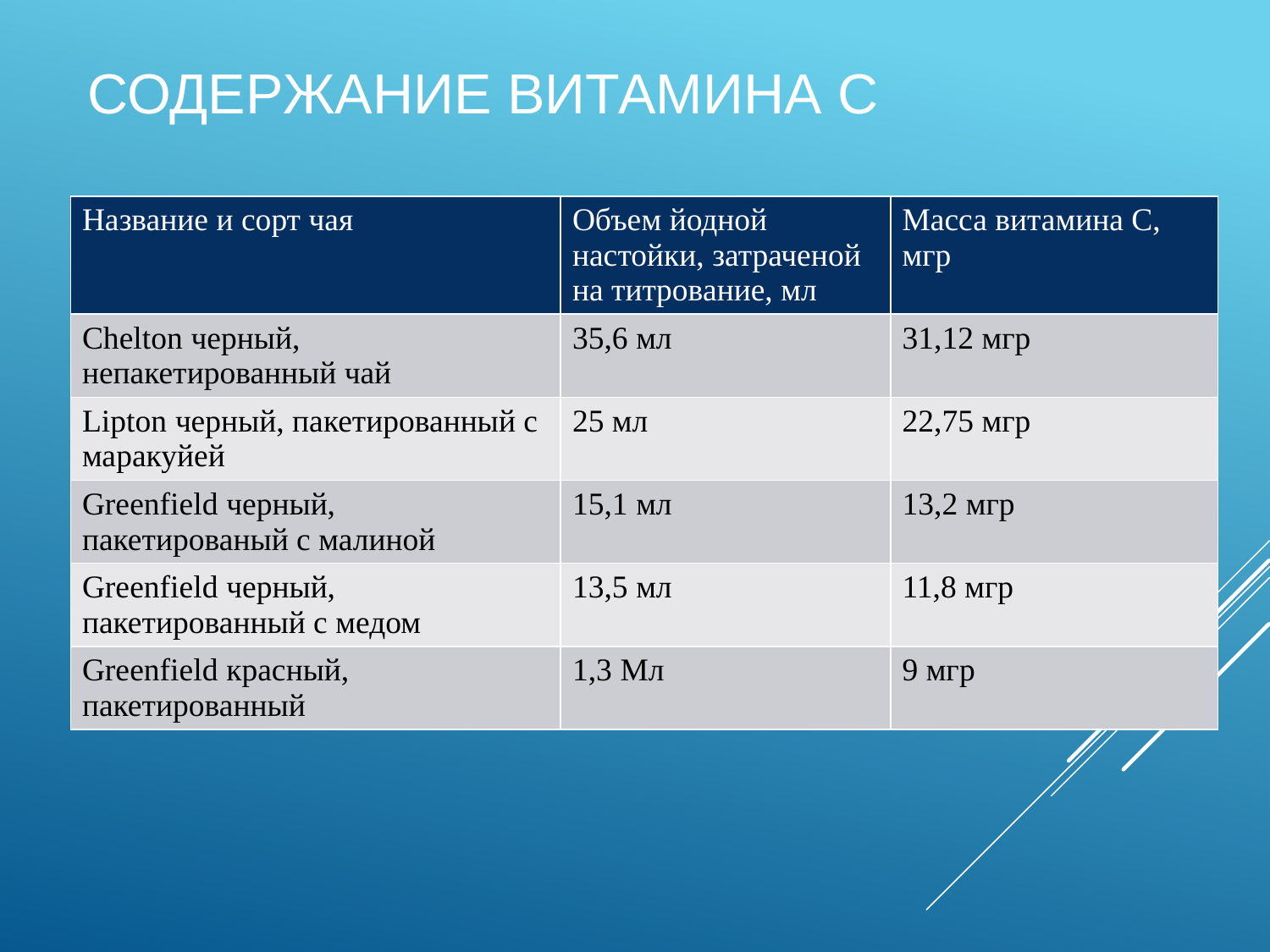

# Содержание витамина С
| Название и сорт чая | Объем йодной настойки, затраченой на титрование, мл | Масса витамина С, мгр |
| --- | --- | --- |
| Chelton черный, непакетированный чай | 35,6 мл | 31,12 мгр |
| Lipton черный, пакетированный с маракуйей | 25 мл | 22,75 мгр |
| Greenfield черный, пакетированый с малиной | 15,1 мл | 13,2 мгр |
| Greenfield черный, пакетированный с медом | 13,5 мл | 11,8 мгр |
| Greenfield красный, пакетированный | 1,3 Мл | 9 мгр |